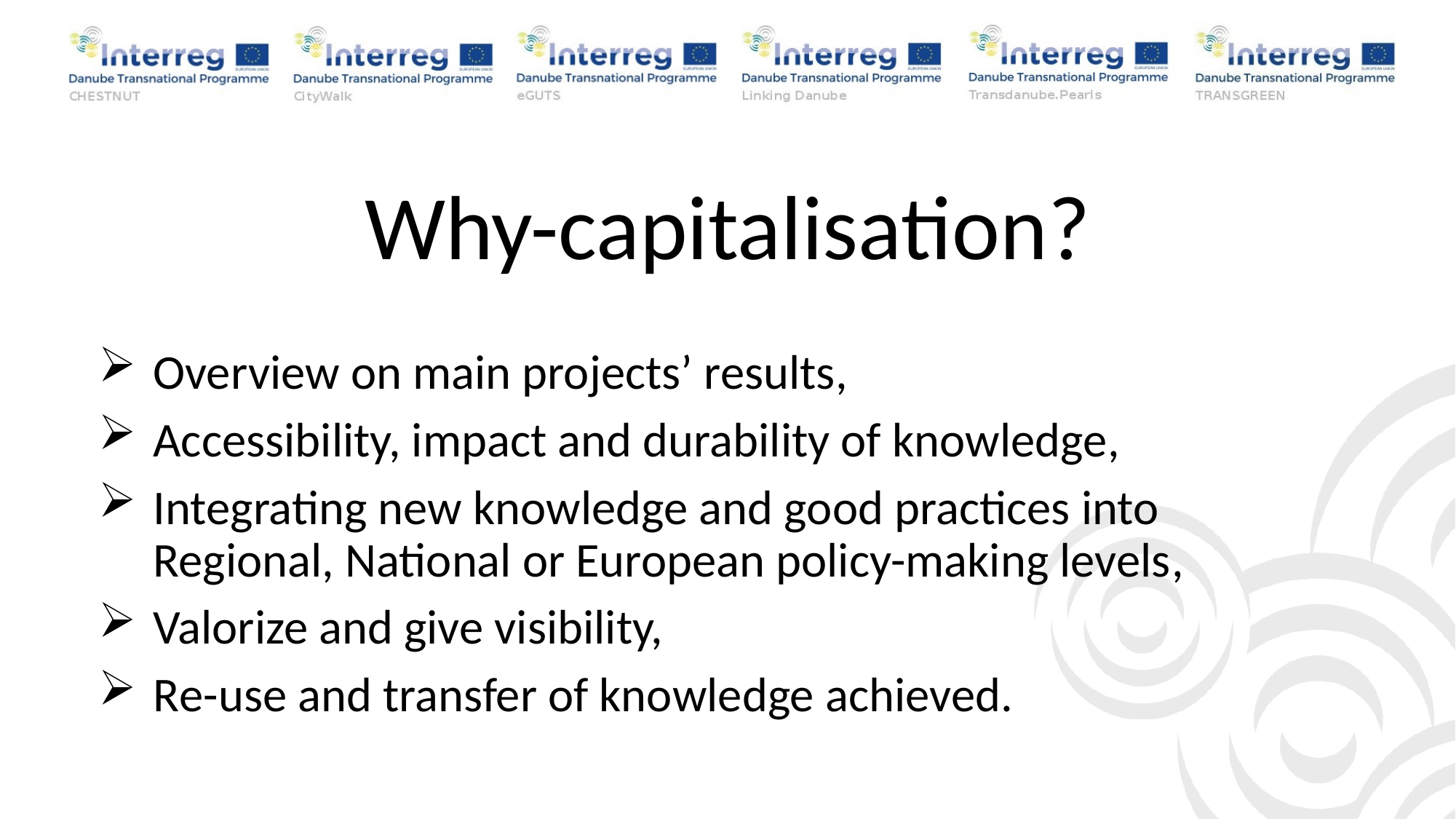

# Why-capitalisation?
Overview on main projects’ results,
Accessibility, impact and durability of knowledge,
Integrating new knowledge and good practices into Regional, National or European policy-making levels,
Valorize and give visibility,
Re-use and transfer of knowledge achieved.